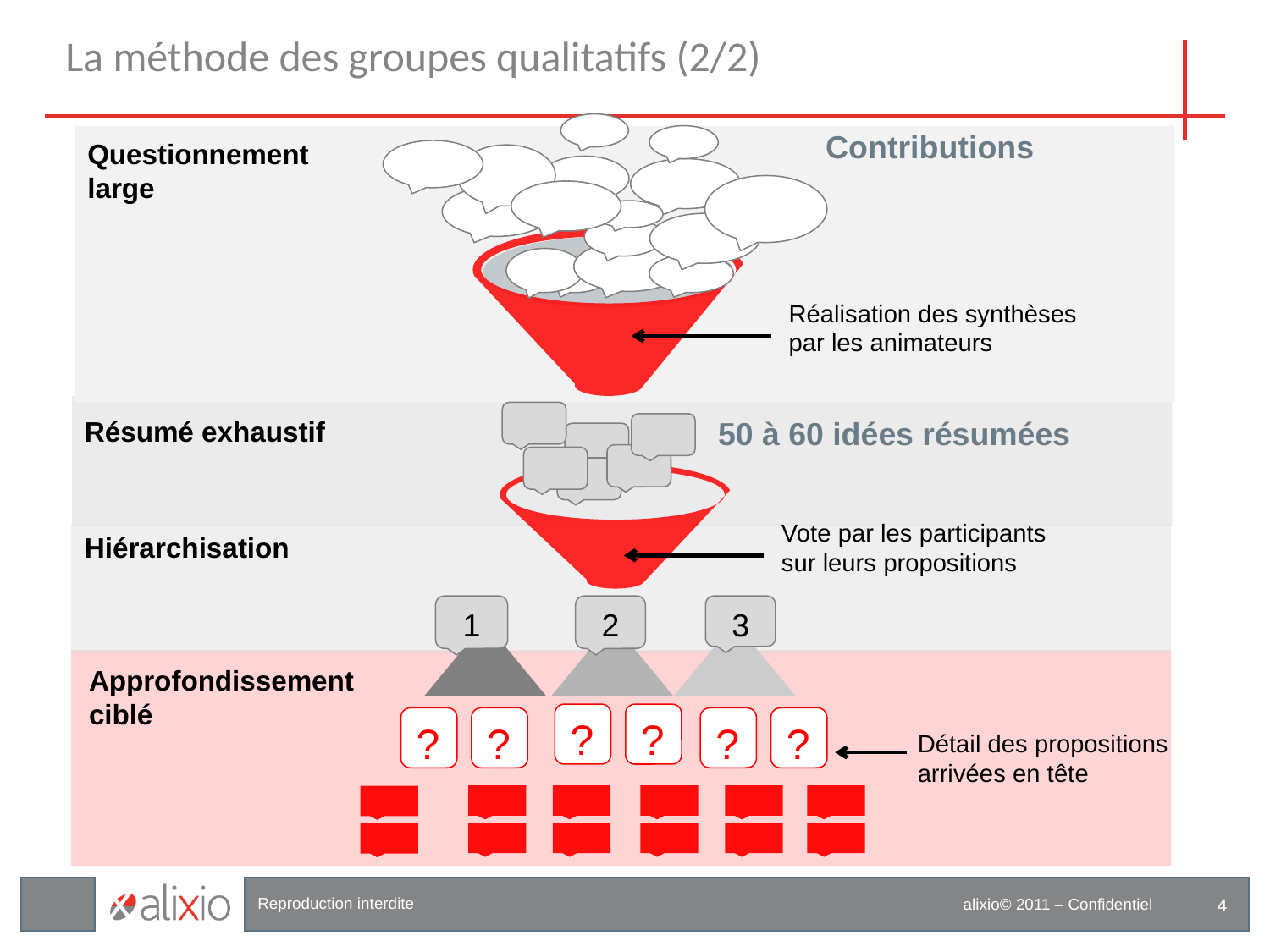

# La méthode des groupes qualitatifs (2/2)

Contributions

Questionnement large

Réalisation des synthèses
par les animateurs

Résumé exhaustif
50 à 60 idées résumées

Vote par les participants
sur leurs propositions

Hiérarchisation
1
2
3

Approfondissement ciblé
?
?
?
?
?
?
Détail des propositions
arrivées en tête

4